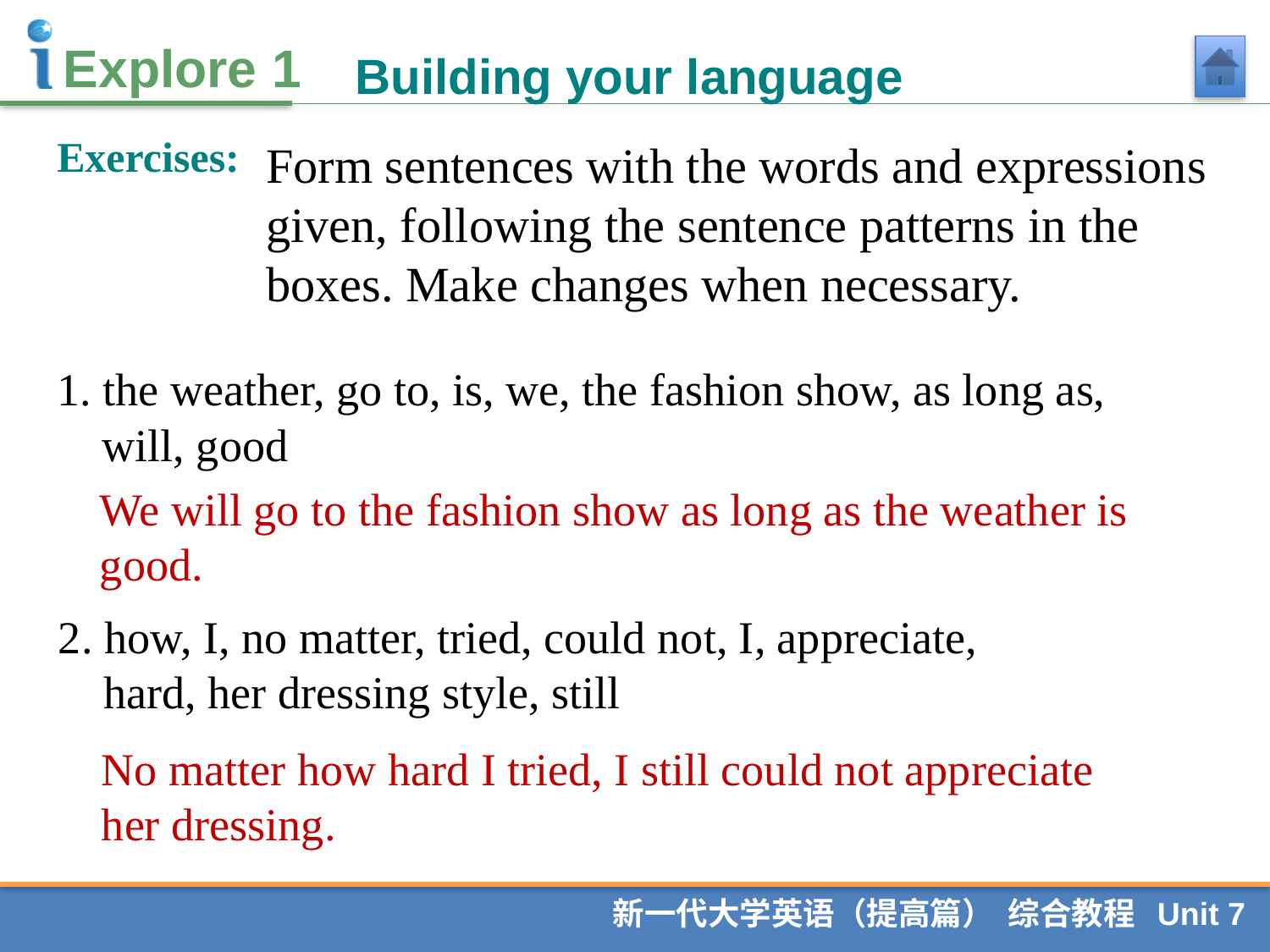

Building your language
Exercises:
Form sentences with the words and expressions given, following the sentence patterns in the boxes. Make changes when necessary.
1. the weather, go to, is, we, the fashion show, as long as, will, good

We will go to the fashion show as long as the weather is good.
2. how, I, no matter, tried, could not, I, appreciate, hard, her dressing style, still
No matter how hard I tried, I still could not appreciate her dressing.